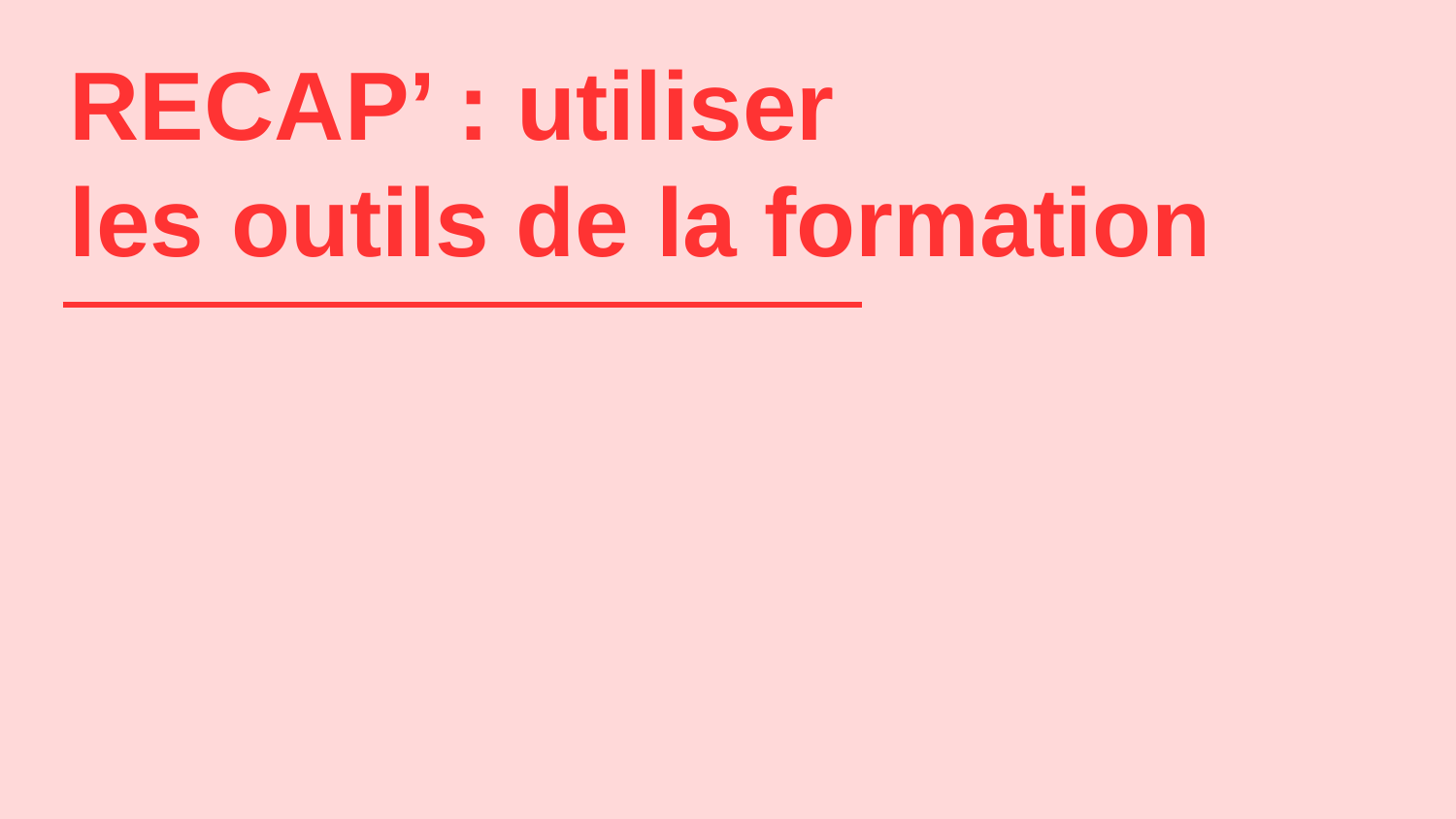

RECAP’ : utiliser
les outils de la formation